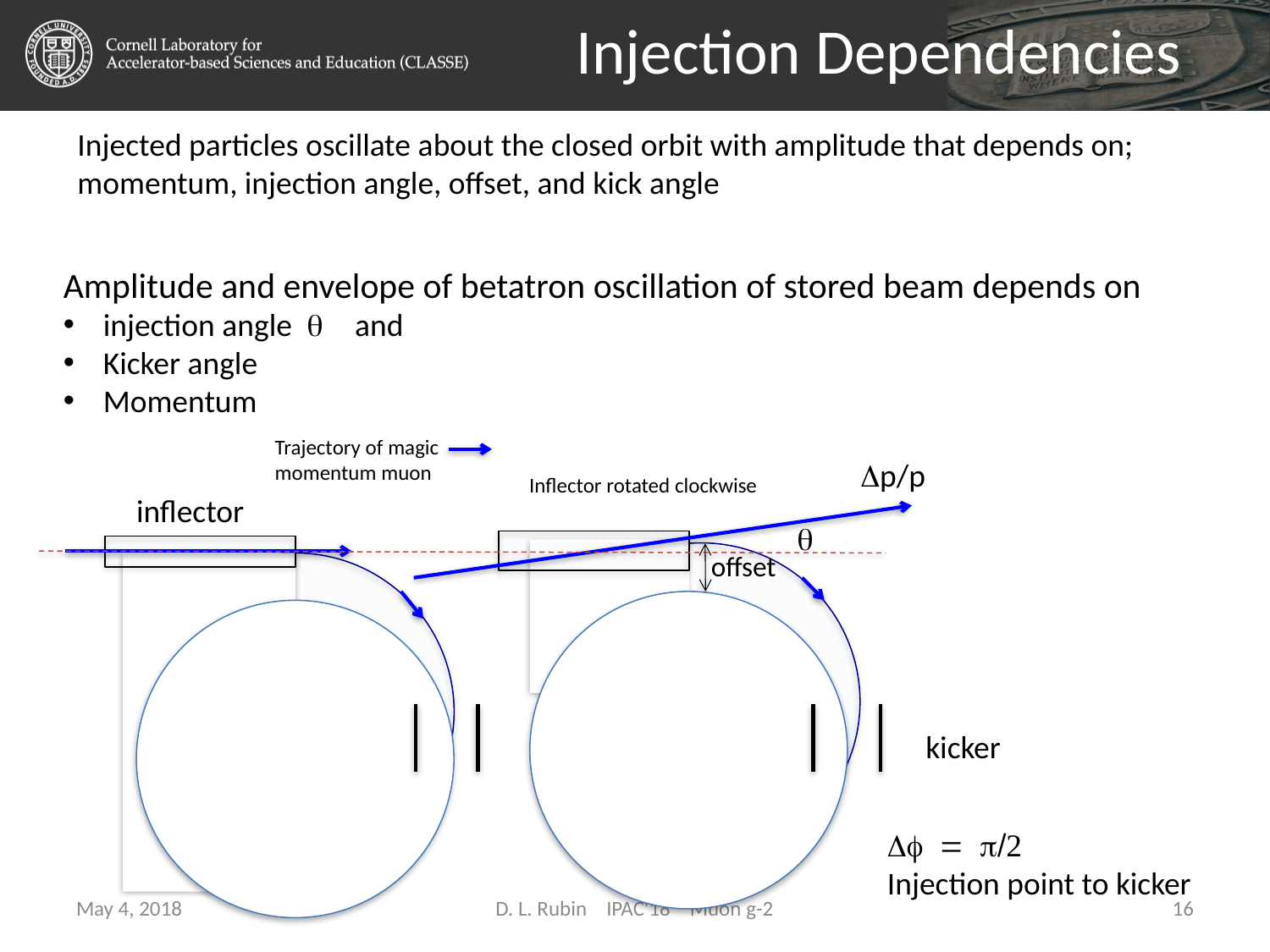

Injection Dependencies
Injected particles oscillate about the closed orbit with amplitude that depends on; momentum, injection angle, offset, and kick angle
Amplitude and envelope of betatron oscillation of stored beam depends on
injection angle  θ  and
Kicker angle
Momentum
Trajectory of magic momentum muon
Δp/p
Inflector rotated clockwise
inflector
θ

offset

kicker
Δφ = π/2
Injection point to kicker
May 4, 2018
D. L. Rubin    IPAC'18    Muon g-2
16